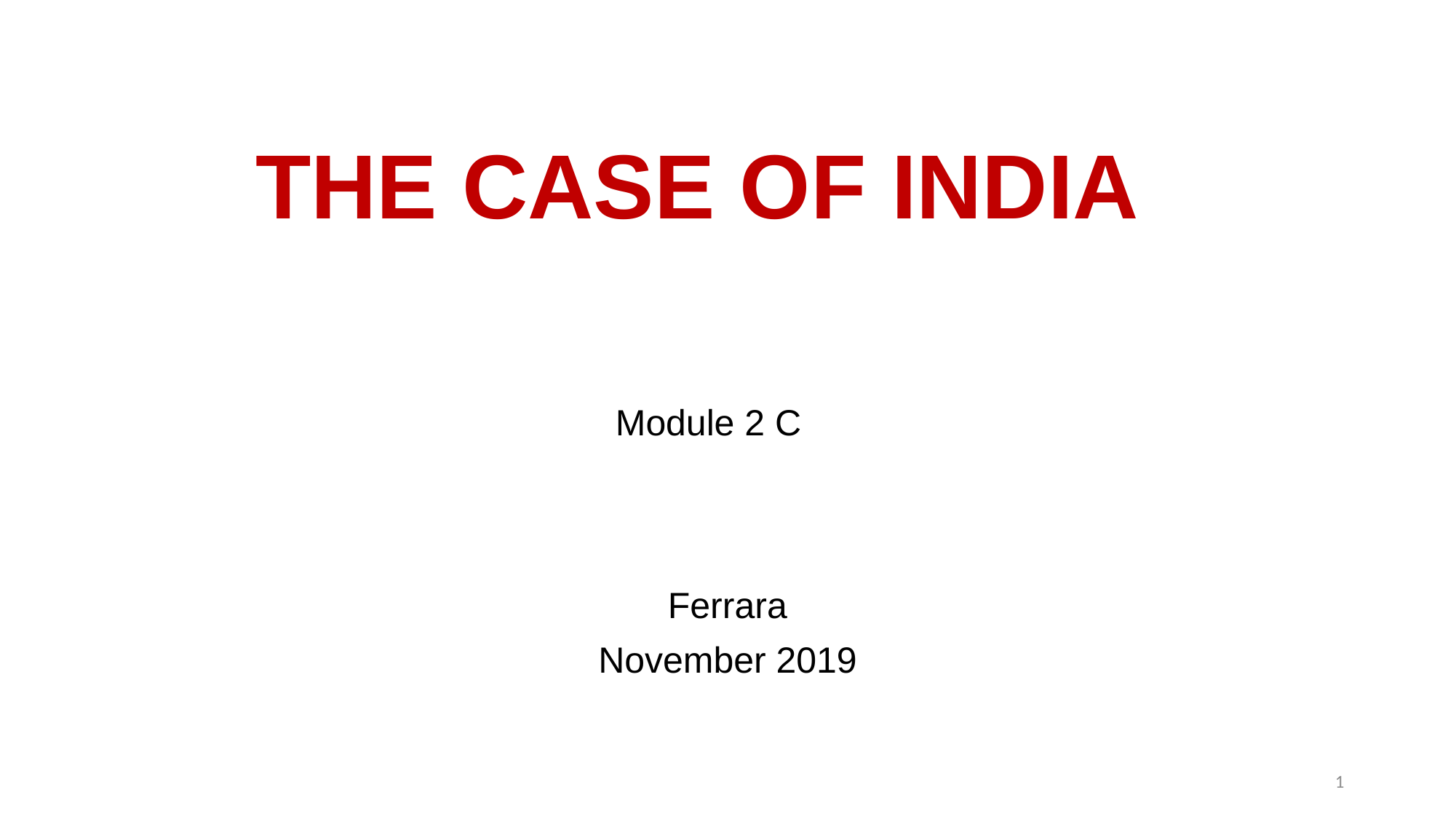

# THE CASE OF INDIA
Module 2 C
Ferrara
November 2019

1